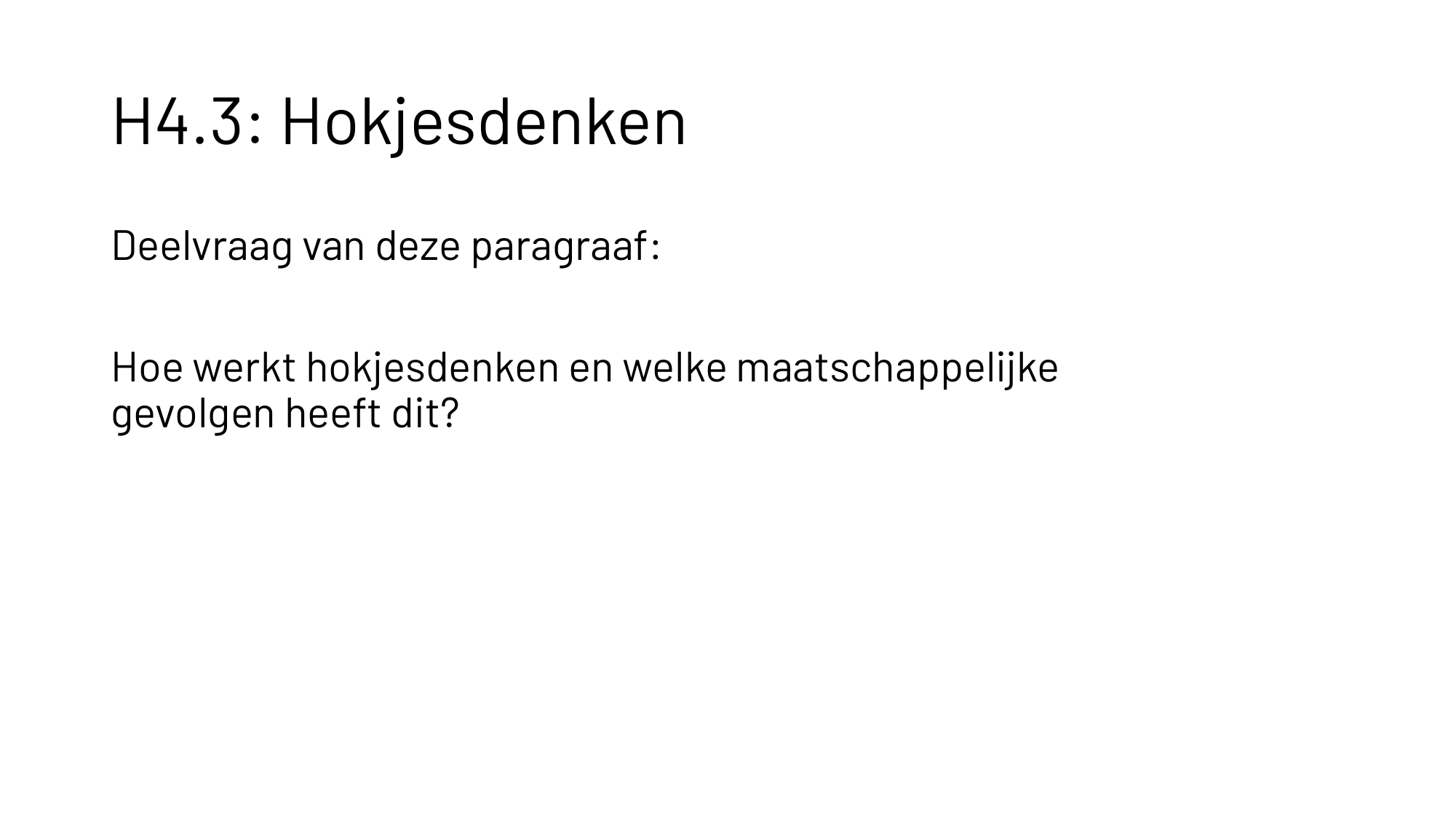

# H4.3: Hokjesdenken
Deelvraag van deze paragraaf:

Hoe werkt hokjesdenken en welke maatschappelijke
gevolgen heeft dit?